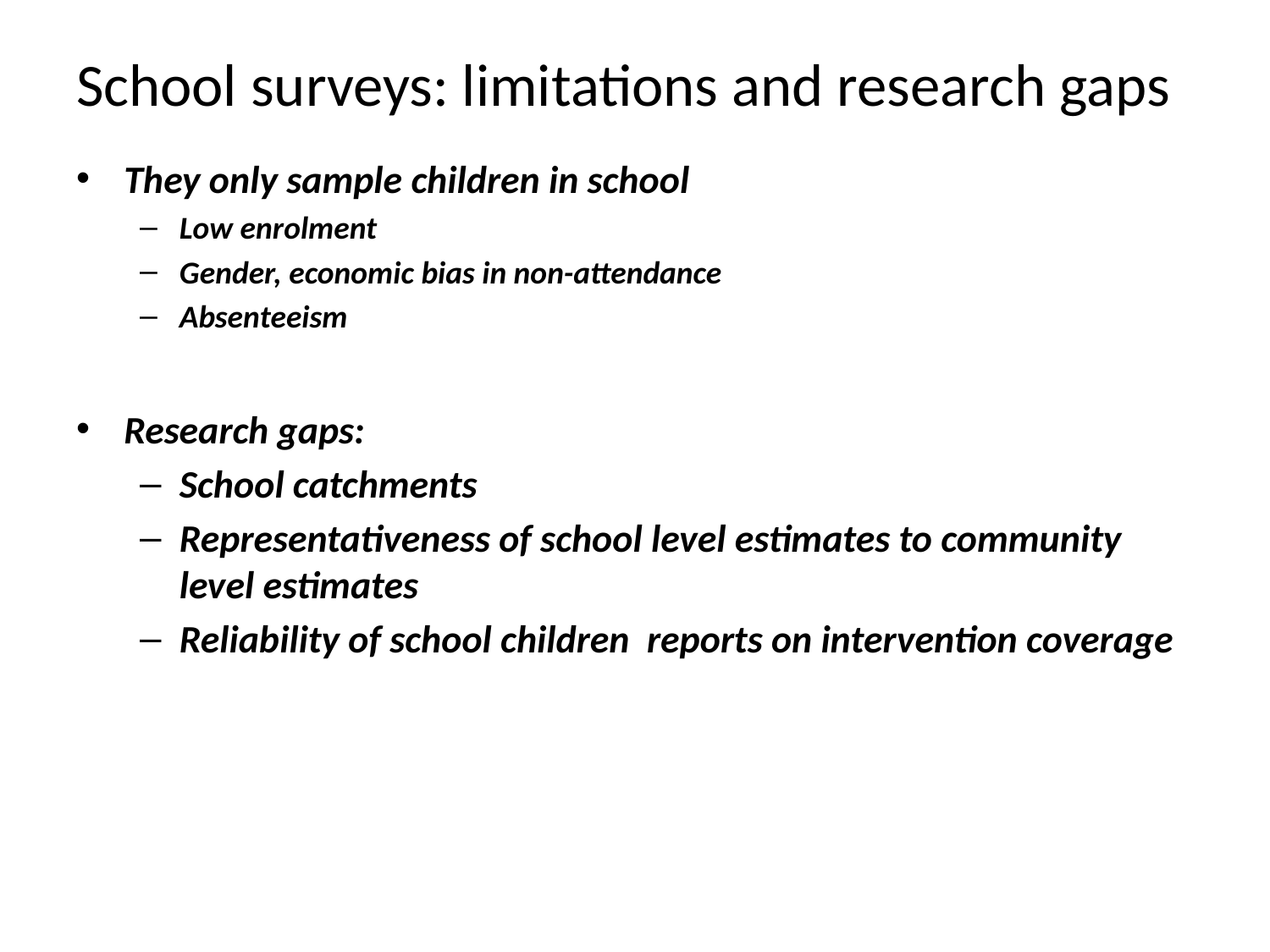

# School surveys: limitations and research gaps
They only sample children in school
Low enrolment
Gender, economic bias in non-attendance
Absenteeism

Research gaps:
School catchments
Representativeness of school level estimates to community level estimates
Reliability of school children  reports on intervention coverage